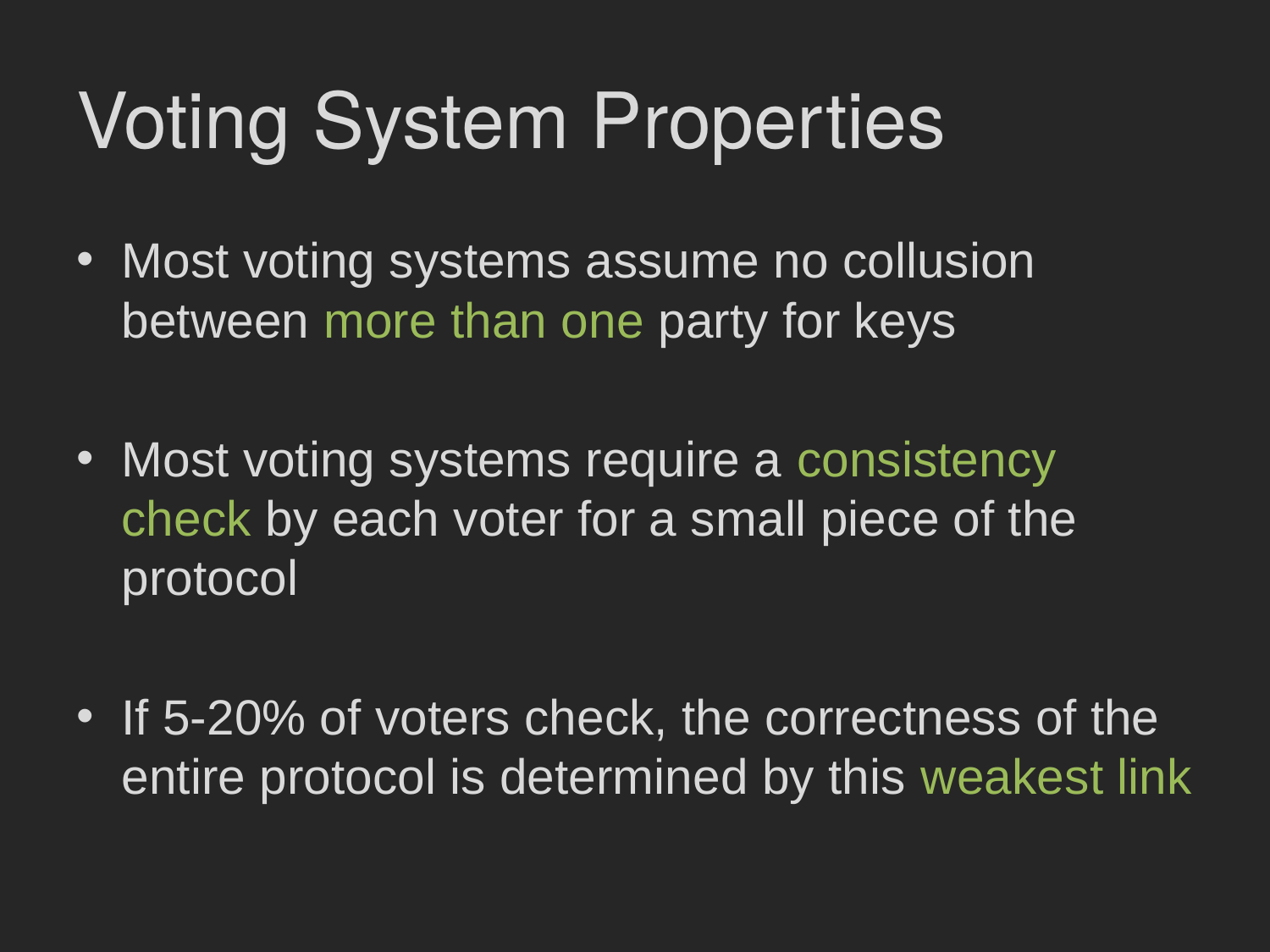

# Voting System Properties
Most voting systems assume no collusion between more than one party for keys

Most voting systems require a consistency check by each voter for a small piece of the protocol

If 5-20% of voters check, the correctness of the entire protocol is determined by this weakest link